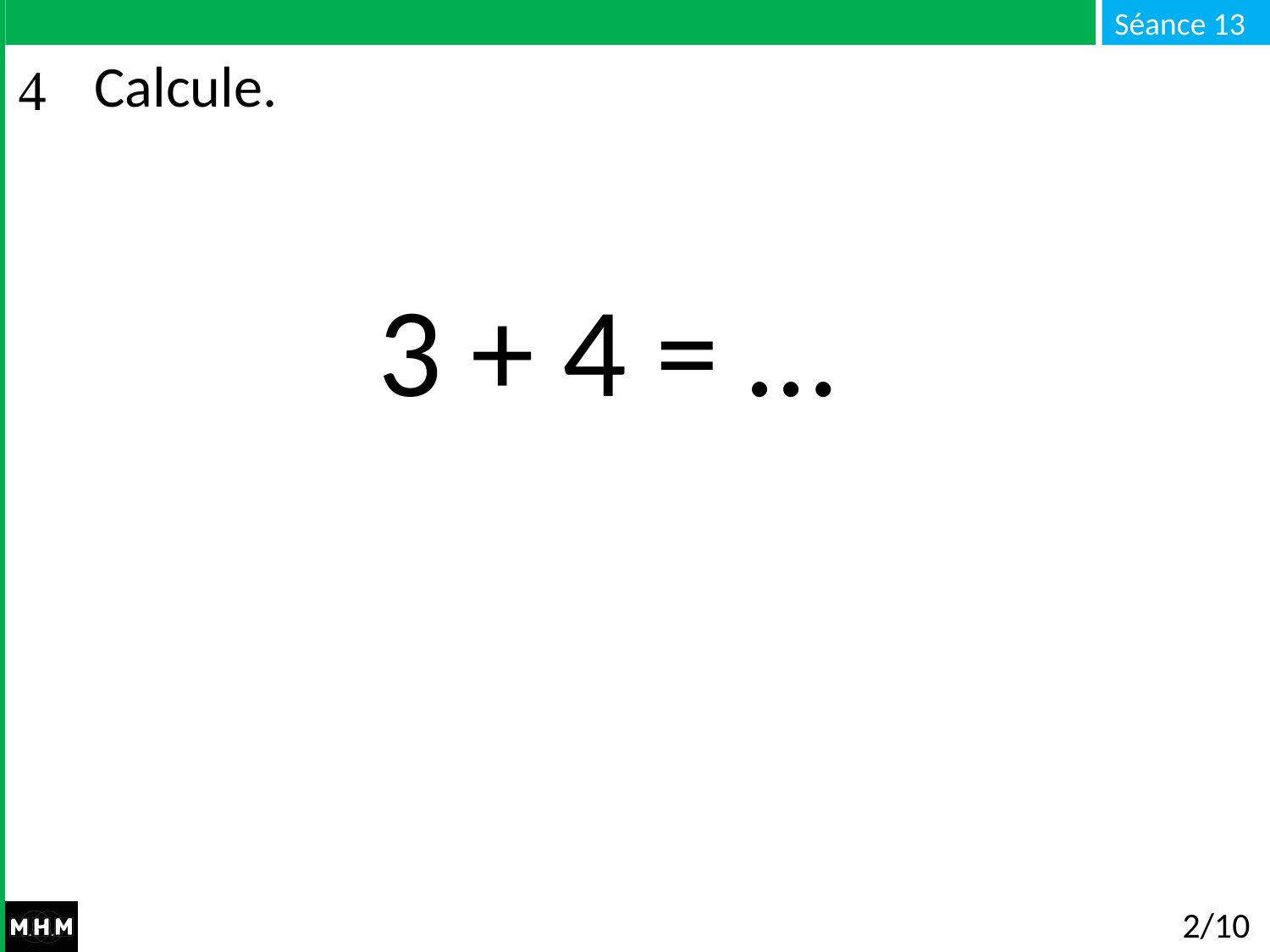

# Calcule.
3 + 4 = …
2/10